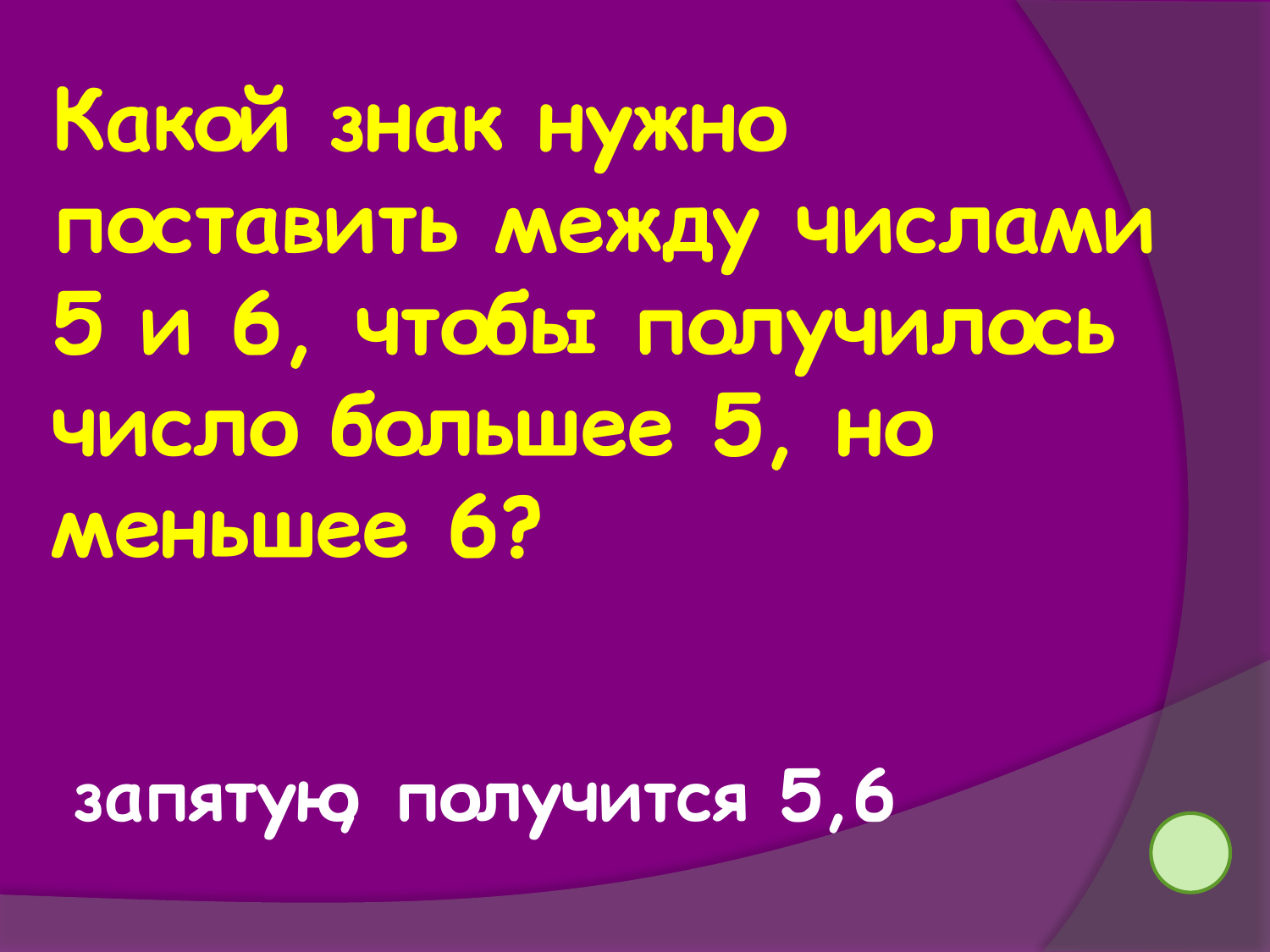

Какой знак нужно поставить между числами 5 и 6, чтобы получилось число большее 5, но меньшее 6?
запятую, получится 5,6